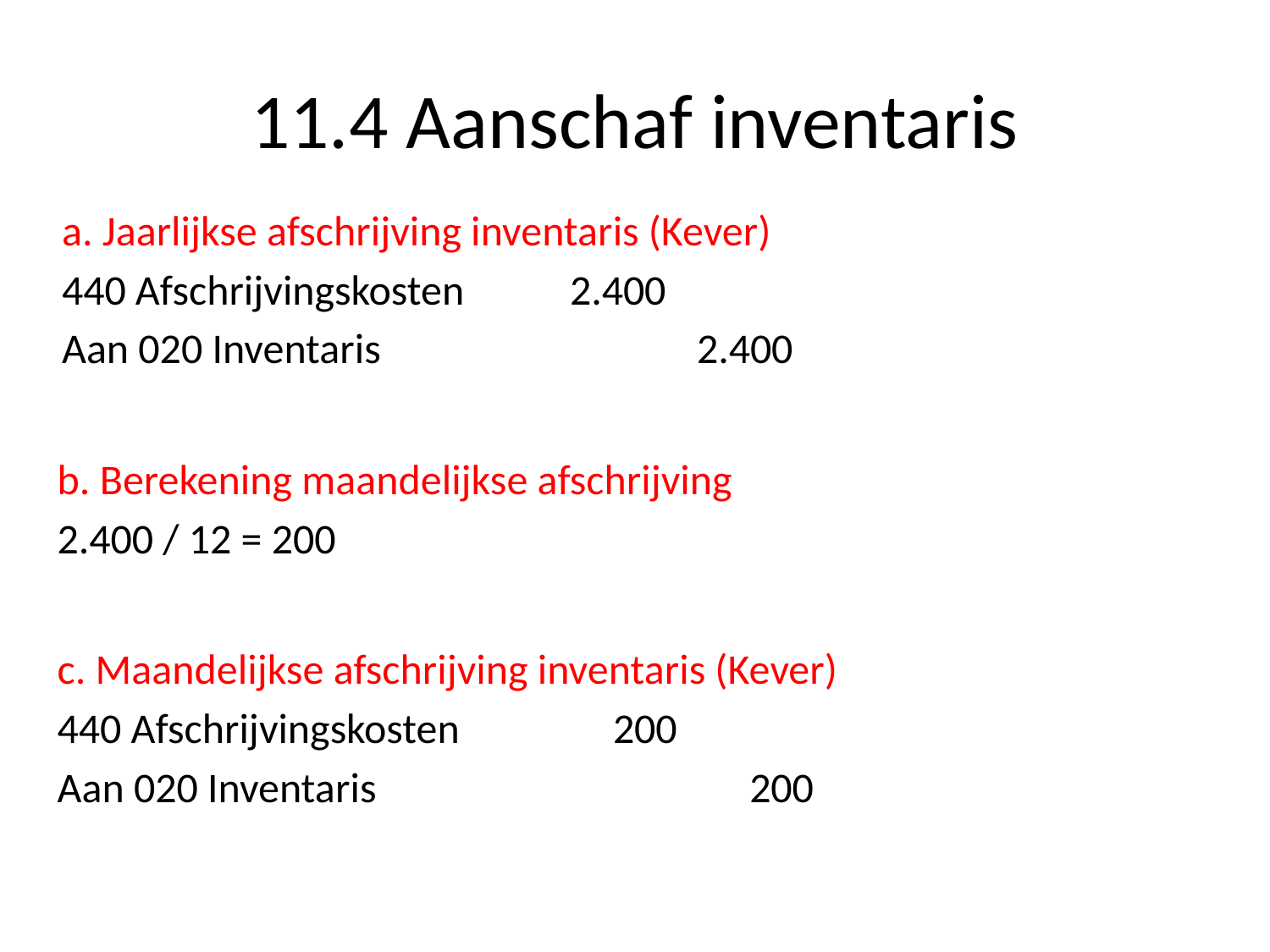

# 11.4 Aanschaf inventaris
a. Jaarlijkse afschrijving inventaris (Kever)
440 Afschrijvingskosten	2.400
Aan 020 Inventaris			2.400

b. Berekening maandelijkse afschrijving
2.400 / 12 = 200

c. Maandelijkse afschrijving inventaris (Kever)
440 Afschrijvingskosten	     200
Aan 020 Inventaris			      200